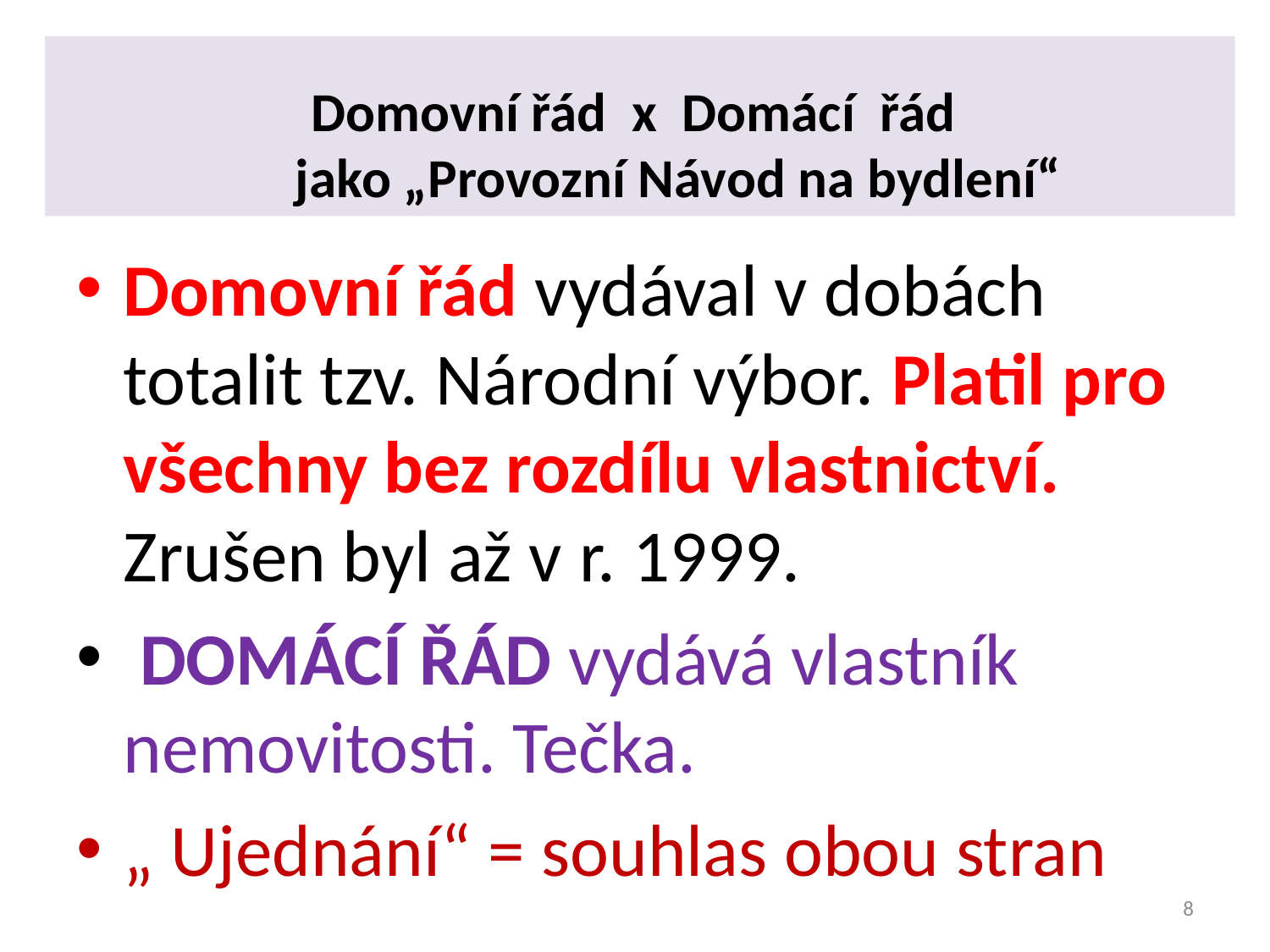

# Domovní řád  x  Domácí  řád jako „Provozní Návod na bydlení“
Domovní řád vydával v dobách  totalit tzv. Národní výbor. Platil pro všechny bez rozdílu vlastnictví. Zrušen byl až v r. 1999.
 DOMÁCÍ ŘÁD vydává vlastník nemovitosti. Tečka.
„ Ujednání“ = souhlas obou stran

8